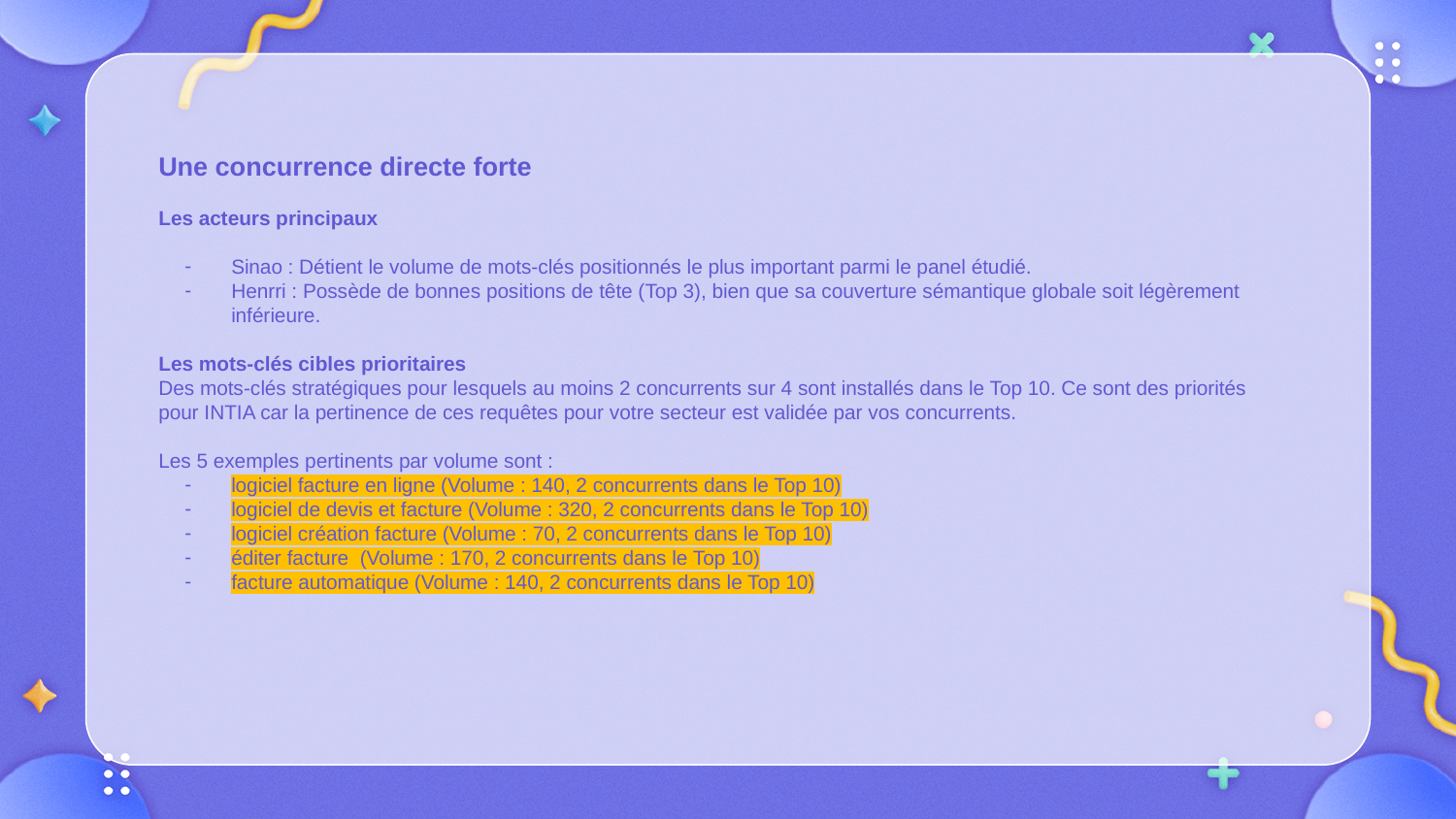

Une concurrence directe forte

Les acteurs principaux

Sinao : Détient le volume de mots-clés positionnés le plus important parmi le panel étudié.
Henrri : Possède de bonnes positions de tête (Top 3), bien que sa couverture sémantique globale soit légèrement inférieure.

Les mots-clés cibles prioritaires
Des mots-clés stratégiques pour lesquels au moins 2 concurrents sur 4 sont installés dans le Top 10. Ce sont des priorités pour INTIA car la pertinence de ces requêtes pour votre secteur est validée par vos concurrents.

Les 5 exemples pertinents par volume sont :
logiciel facture en ligne (Volume : 140, 2 concurrents dans le Top 10)
logiciel de devis et facture (Volume : 320, 2 concurrents dans le Top 10)
logiciel création facture (Volume : 70, 2 concurrents dans le Top 10)
éditer facture  (Volume : 170, 2 concurrents dans le Top 10)
facture automatique (Volume : 140, 2 concurrents dans le Top 10)